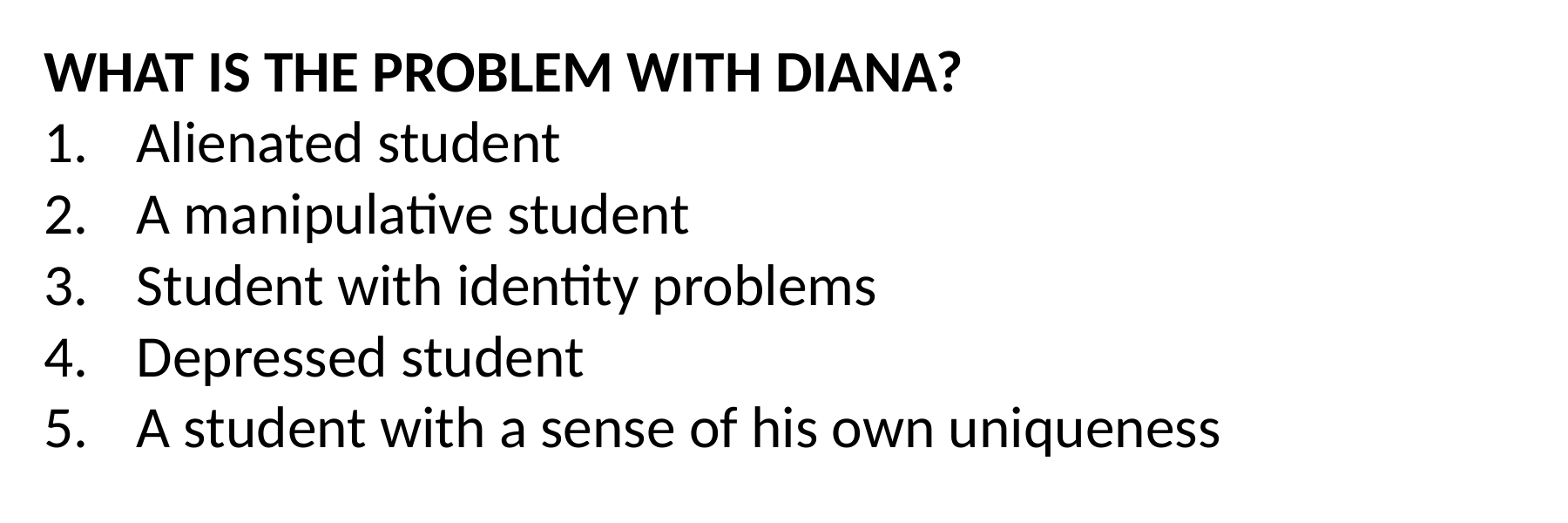

WHAT IS THE PROBLEM WITH DIANA?
Alienated student
A manipulative student
Student with identity problems
Depressed student
A student with a sense of his own uniqueness